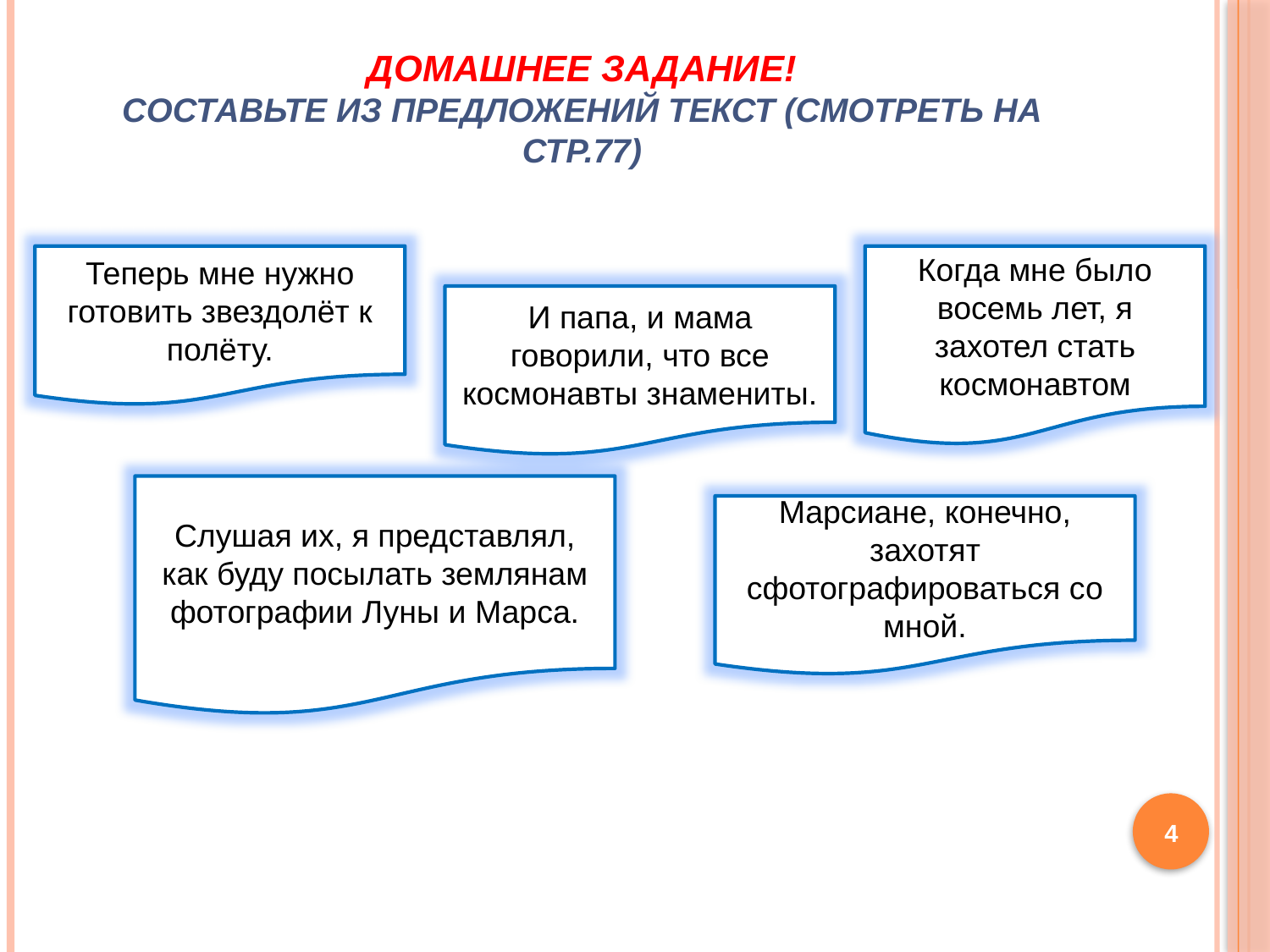

# Домашнее задание! Составьте из предложений текст (смотреть на стр.77)
Теперь мне нужно готовить звездолёт к полёту.
Когда мне было восемь лет, я захотел стать космонавтом
И папа, и мама говорили, что все космонавты знамениты.
Слушая их, я представлял, как буду посылать землянам фотографии Луны и Марса.
Марсиане, конечно, захотят сфотографироваться со мной.
4